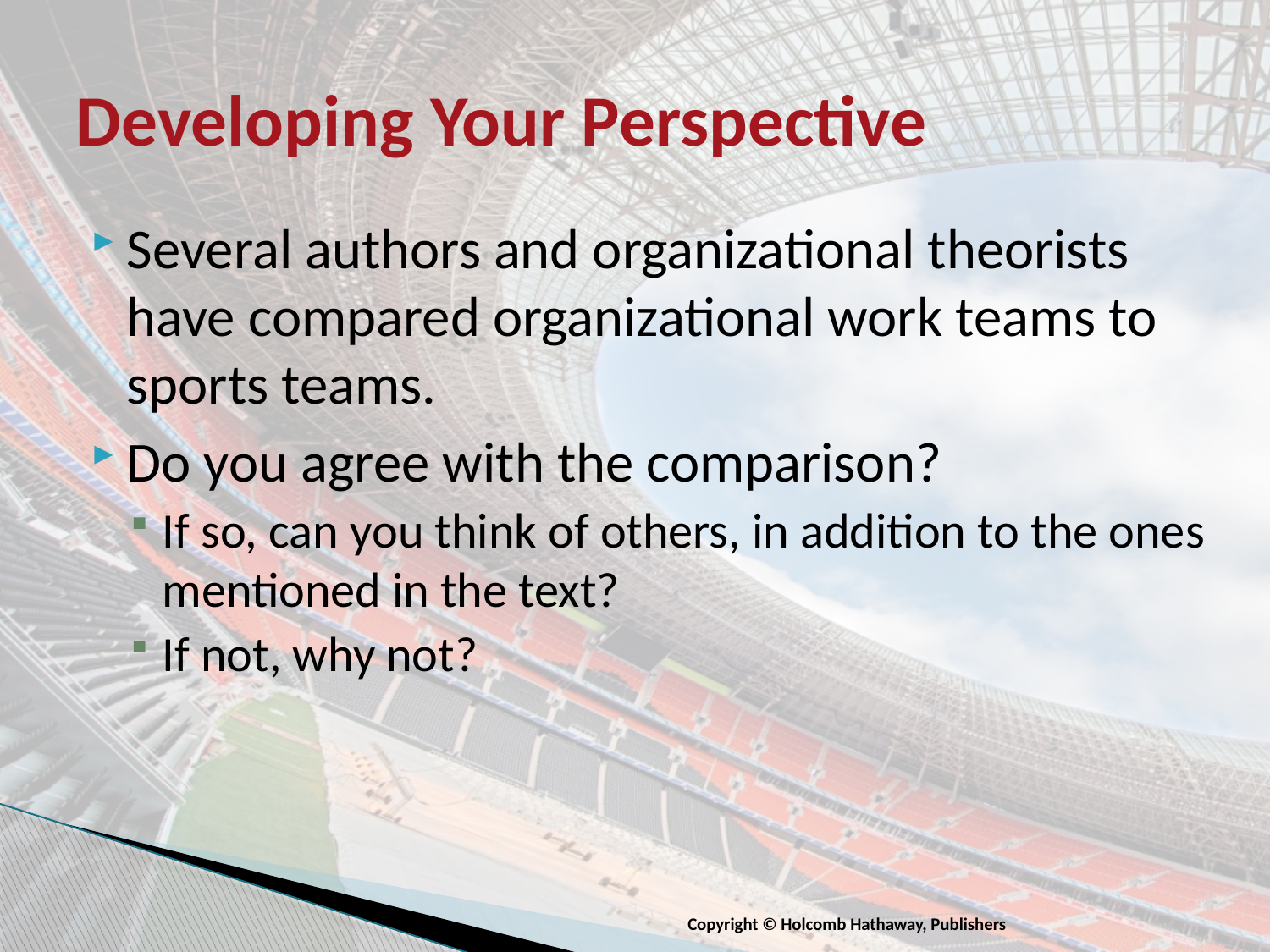

# Developing Your Perspective
Several authors and organizational theorists have compared organizational work teams to sports teams.
Do you agree with the comparison?
If so, can you think of others, in addition to the ones mentioned in the text?
If not, why not?
Copyright © Holcomb Hathaway, Publishers